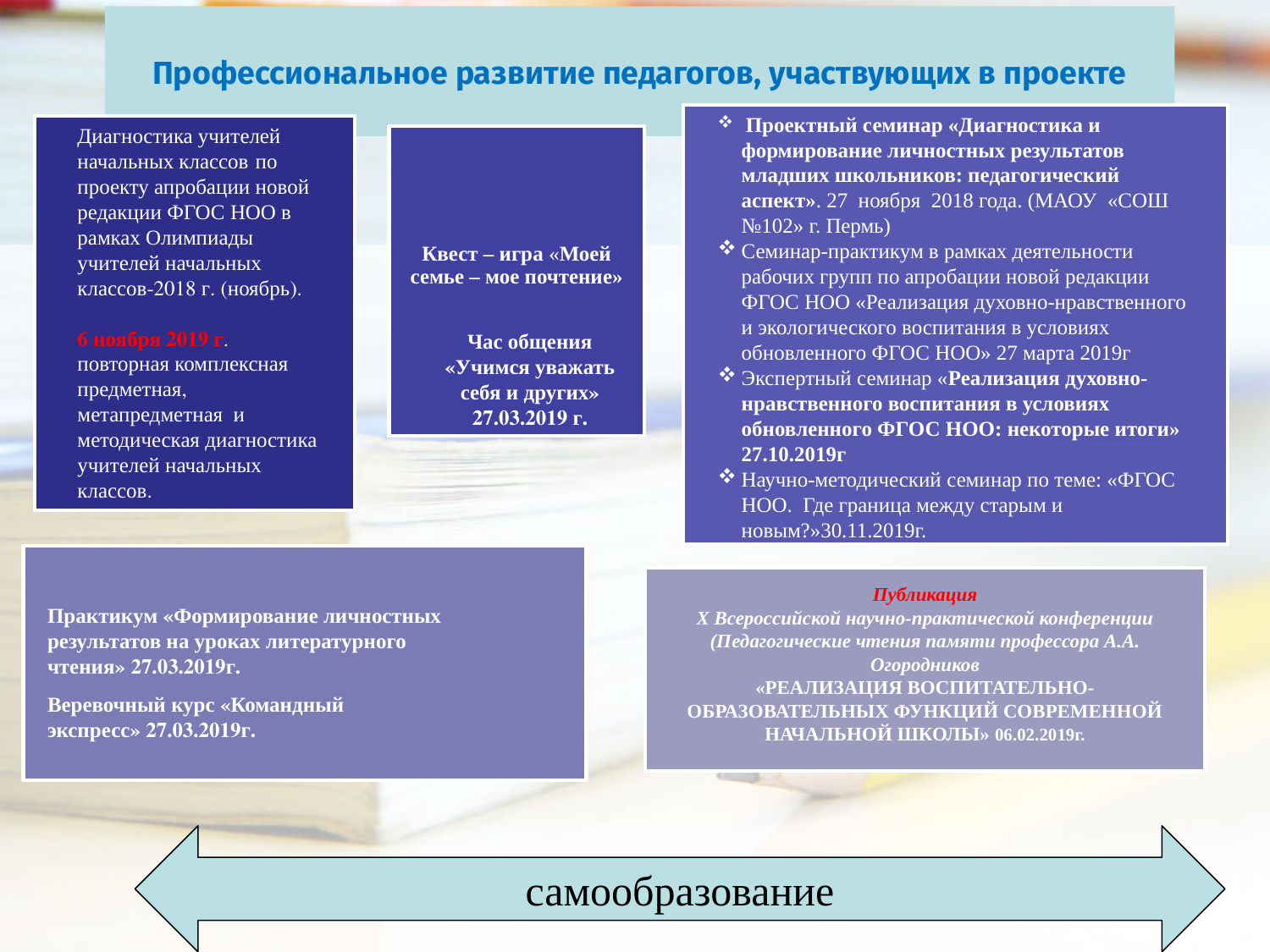

# Профессиональное развитие педагогов, участвующих в проекте

Квест – игра «Моей семье – мое почтение»

 Проектный семинар «Диагностика и формирование личностных результатов младших школьников: педагогический аспект». 27  ноября  2018 года. (МАОУ  «СОШ №102» г. Пермь)
Семинар-практикум в рамках деятельности рабочих групп по апробации новой редакции ФГОС НОО «Реализация духовно-нравственного и экологического воспитания в условиях обновленного ФГОС НОО» 27 марта 2019г
Экспертный семинар «Реализация духовно-нравственного воспитания в условиях обновленного ФГОС НОО: некоторые итоги» 27.10.2019г
Научно-методический семинар по теме: «ФГОС НОО.  Где граница между старым и новым?»30.11.2019г.

Диагностика учителей начальных классов по проекту апробации новой редакции ФГОС НОО в рамках Олимпиады учителей начальных классов-2018 г. (ноябрь).

6 ноября 2019 г. повторная комплексная предметная, метапредметная  и методическая диагностика учителей начальных классов.

Час общения «Учимся уважать себя и других»
27.03.2019 г.
 Публикация
Х Всероссийской научно-практической конференции
(Педагогические чтения памяти профессора А.А. Огородников
«РЕАЛИЗАЦИЯ ВОСПИТАТЕЛЬНО-ОБРАЗОВАТЕЛЬНЫХ ФУНКЦИЙ СОВРЕМЕННОЙ НАЧАЛЬНОЙ ШКОЛЫ» 06.02.2019г.
Практикум «Формирование личностных результатов на уроках литературного чтения» 27.03.2019г.
Веревочный курс «Командный экспресс» 27.03.2019г.

самообразование